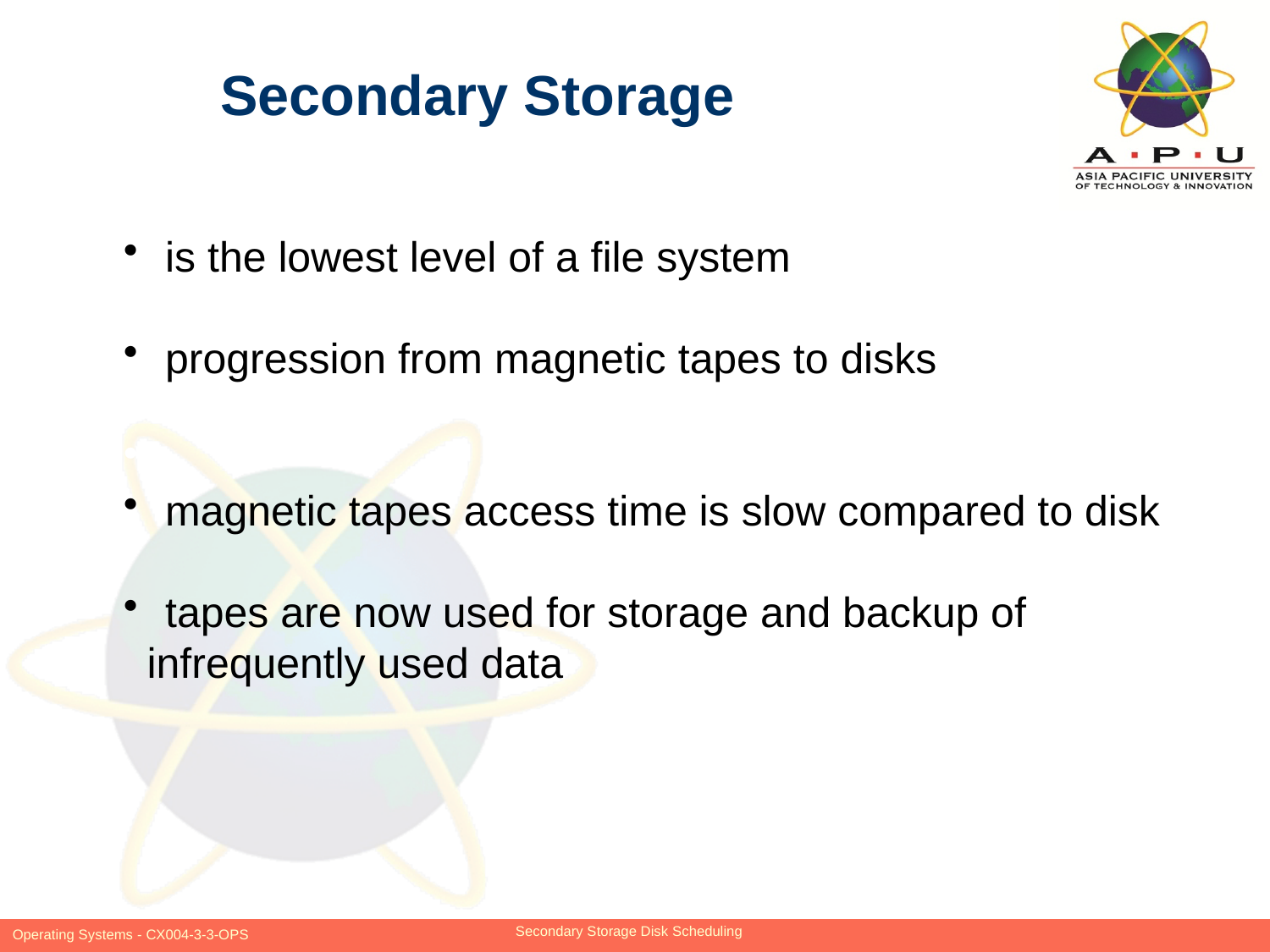

Secondary Storage

 is the lowest level of a file system

 progression from magnetic tapes to disks

 magnetic tapes access time is slow compared to disk

 tapes are now used for storage and backup of
  infrequently used data

Slide 19 of 21